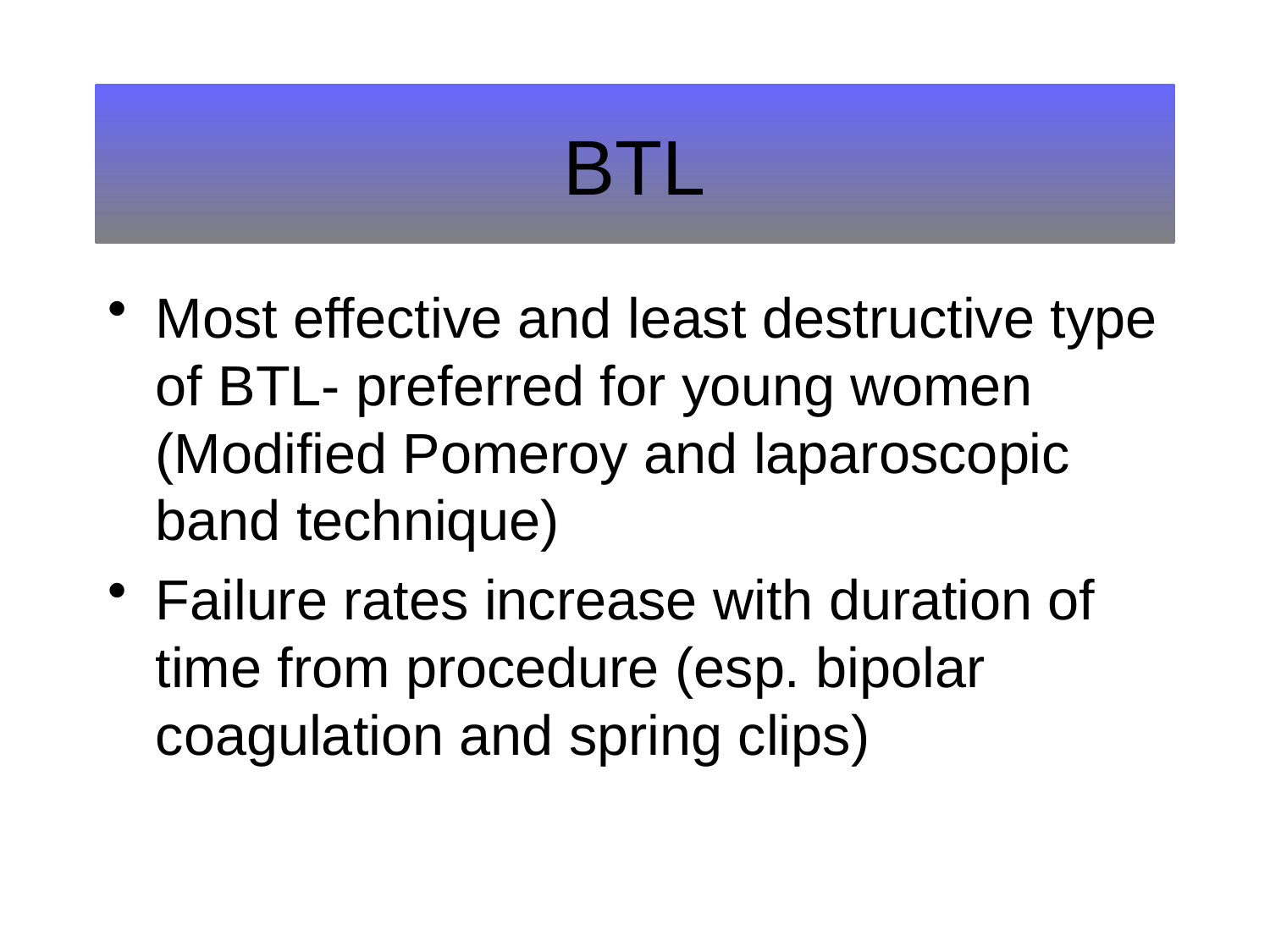

# BTL
Most effective and least destructive type of BTL- preferred for young women (Modified Pomeroy and laparoscopic band technique)
Failure rates increase with duration of time from procedure (esp. bipolar coagulation and spring clips)